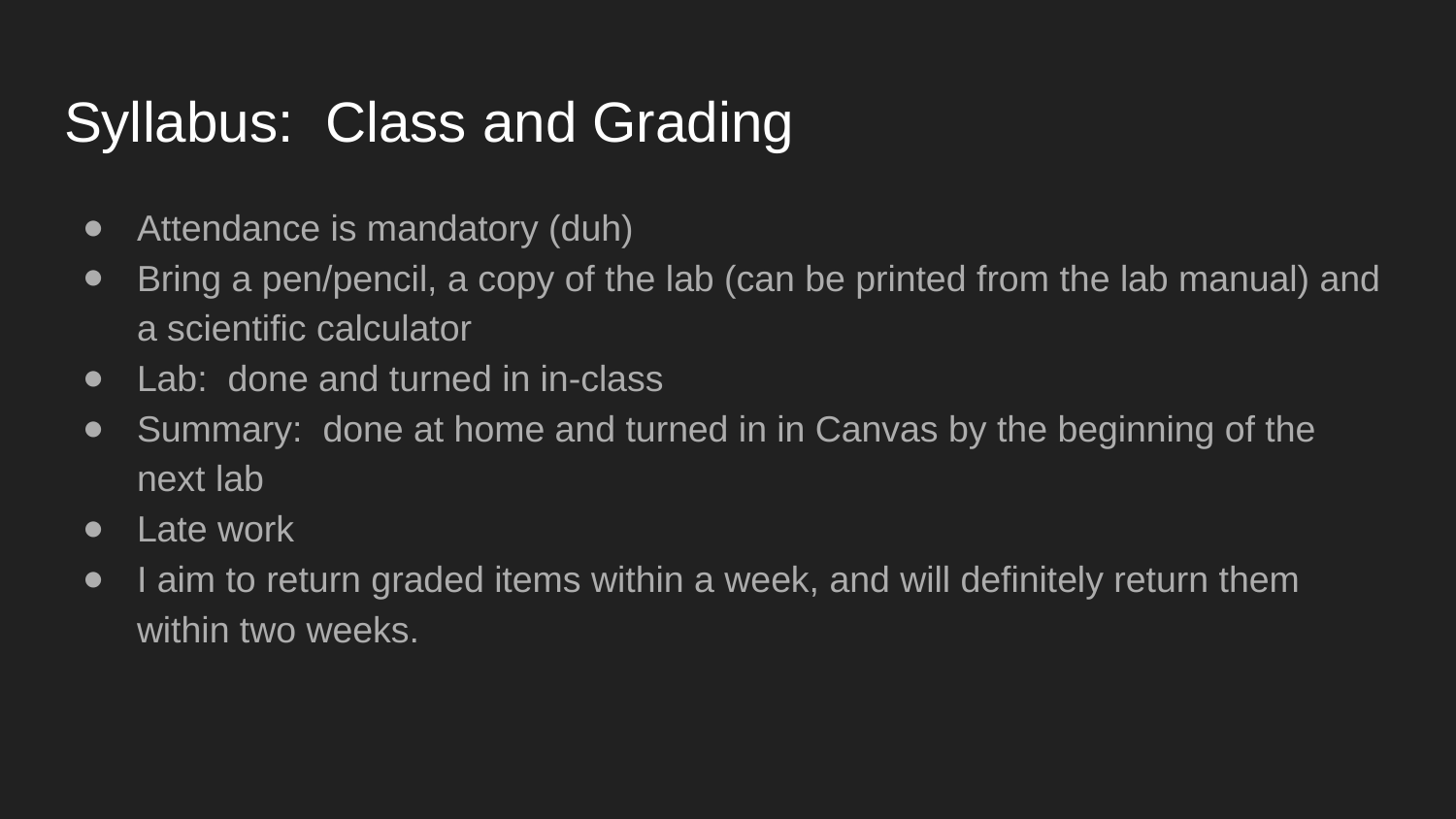

# Syllabus:  Class and Grading
Attendance is mandatory (duh)
Bring a pen/pencil, a copy of the lab (can be printed from the lab manual) and a scientific calculator
Lab:  done and turned in in-class
Summary:  done at home and turned in in Canvas by the beginning of the next lab
Late work
I aim to return graded items within a week, and will definitely return them within two weeks.